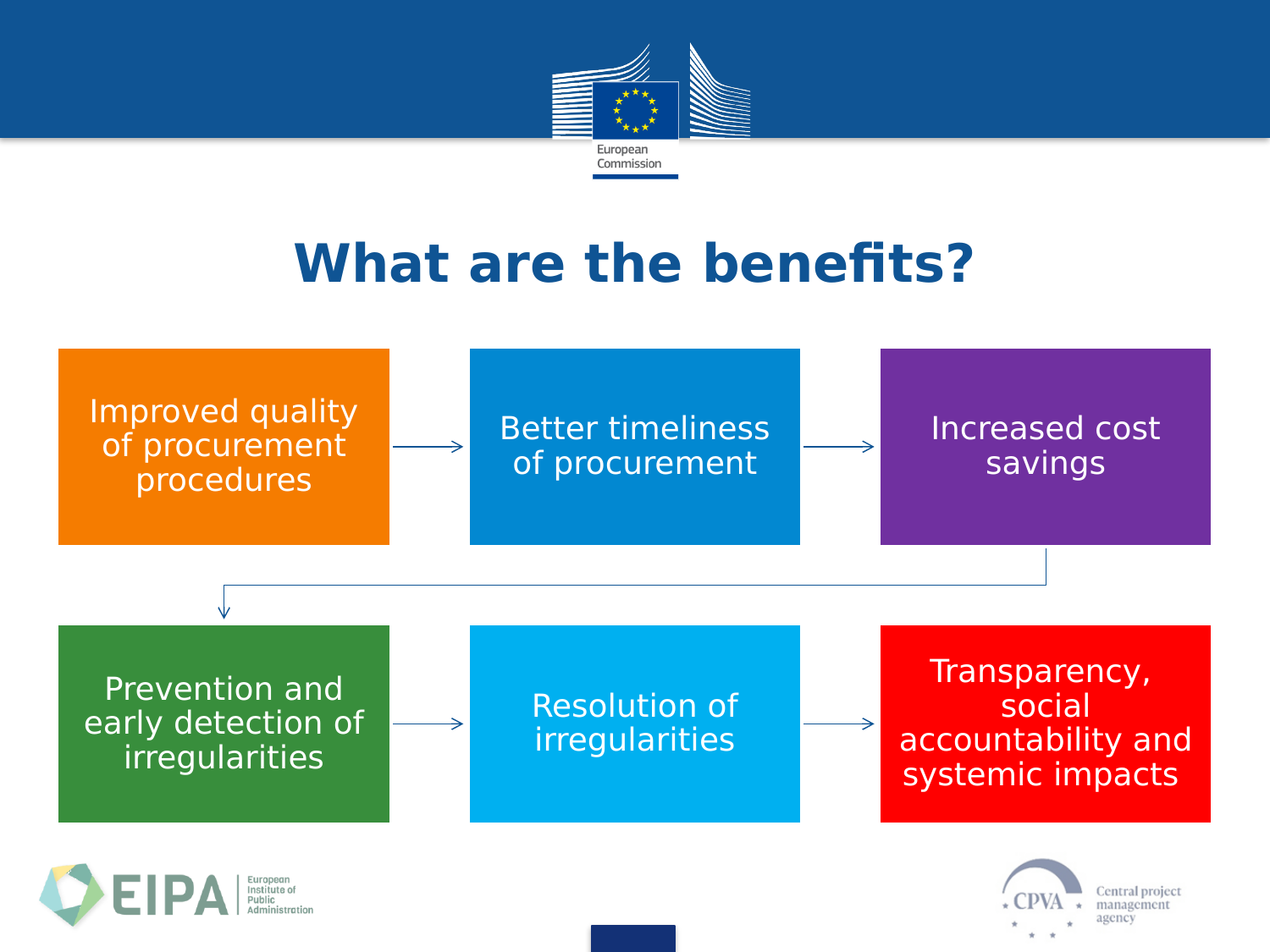

What are the benefits?

Improved quality of procurement procedures

Better timeliness of procurement

Increased cost savings

Prevention and early detection of irregularities

Resolution of irregularities
Transparency,  social accountability and systemic impacts